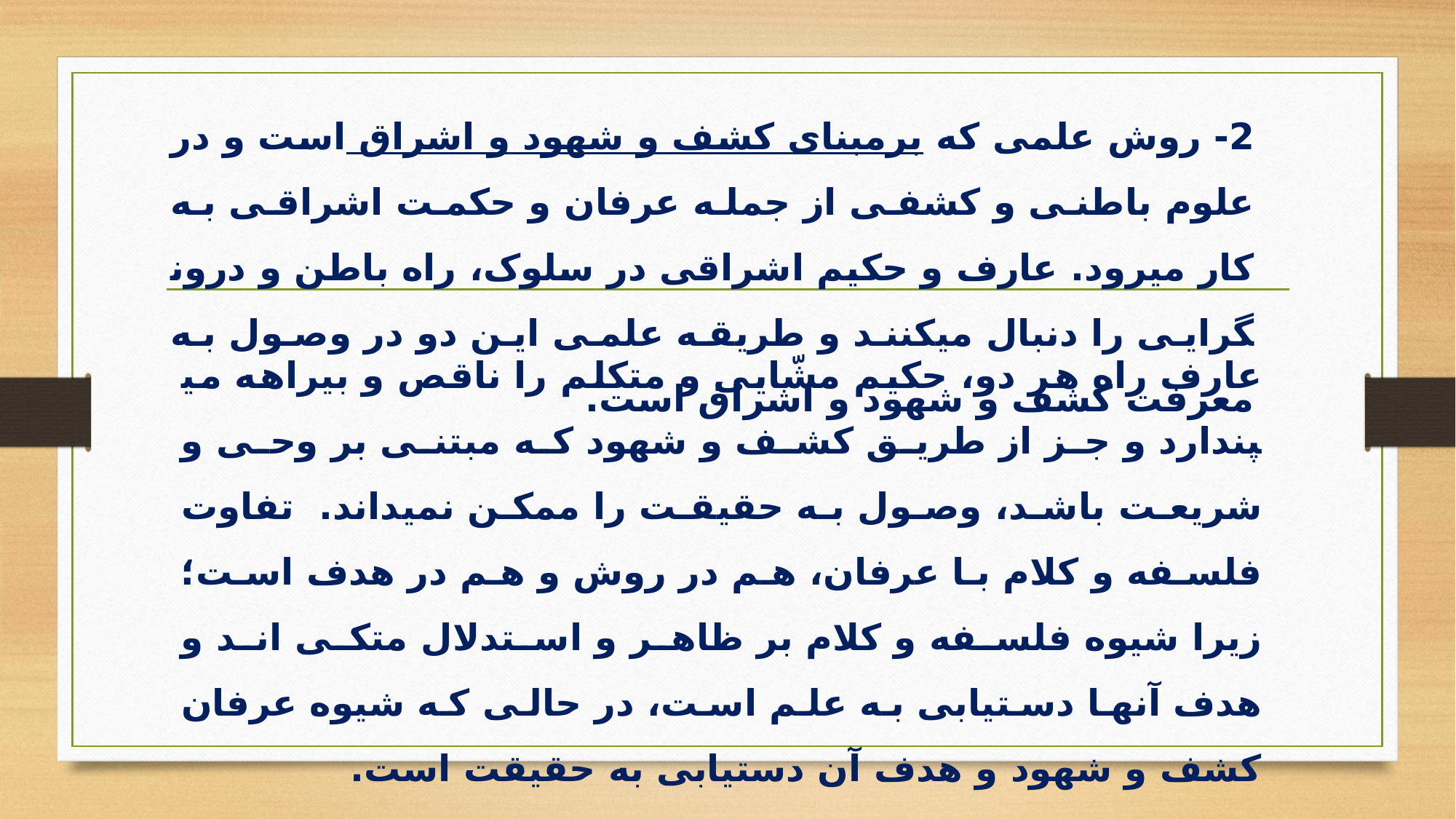

2- روش علمی که برمبنای کشف و شهود و اشراق است و در علوم باطنی و کشفی از جمله عرفان و حکمت اشراقی به کار می­رود. عارف و حکیم اشراقی در سلوک، راه باطن و درون­گرایی را دنبال می­کنند و طریقه علمی این دو در وصول به معرفت کشف و شهود و اشراق است.

عارف راه هر دو، حکیم مشّایی و متکلم را ناقص و بیراهه می­پندارد و جز از طریق کشف و شهود که مبتنی بر وحی و شریعت باشد، وصول به حقیقت را ممکن نمی­داند.  تفاوت فلسفه و کلام با عرفان، هم در روش و هم در هدف است؛ زیرا شیوه فلسفه و کلام بر ظاهر و استدلال متکی ­اند و هدف آنها دستیابی به علم است، در حالی که شیوه عرفان کشف و شهود و هدف آن دستیابی به حقیقت است.